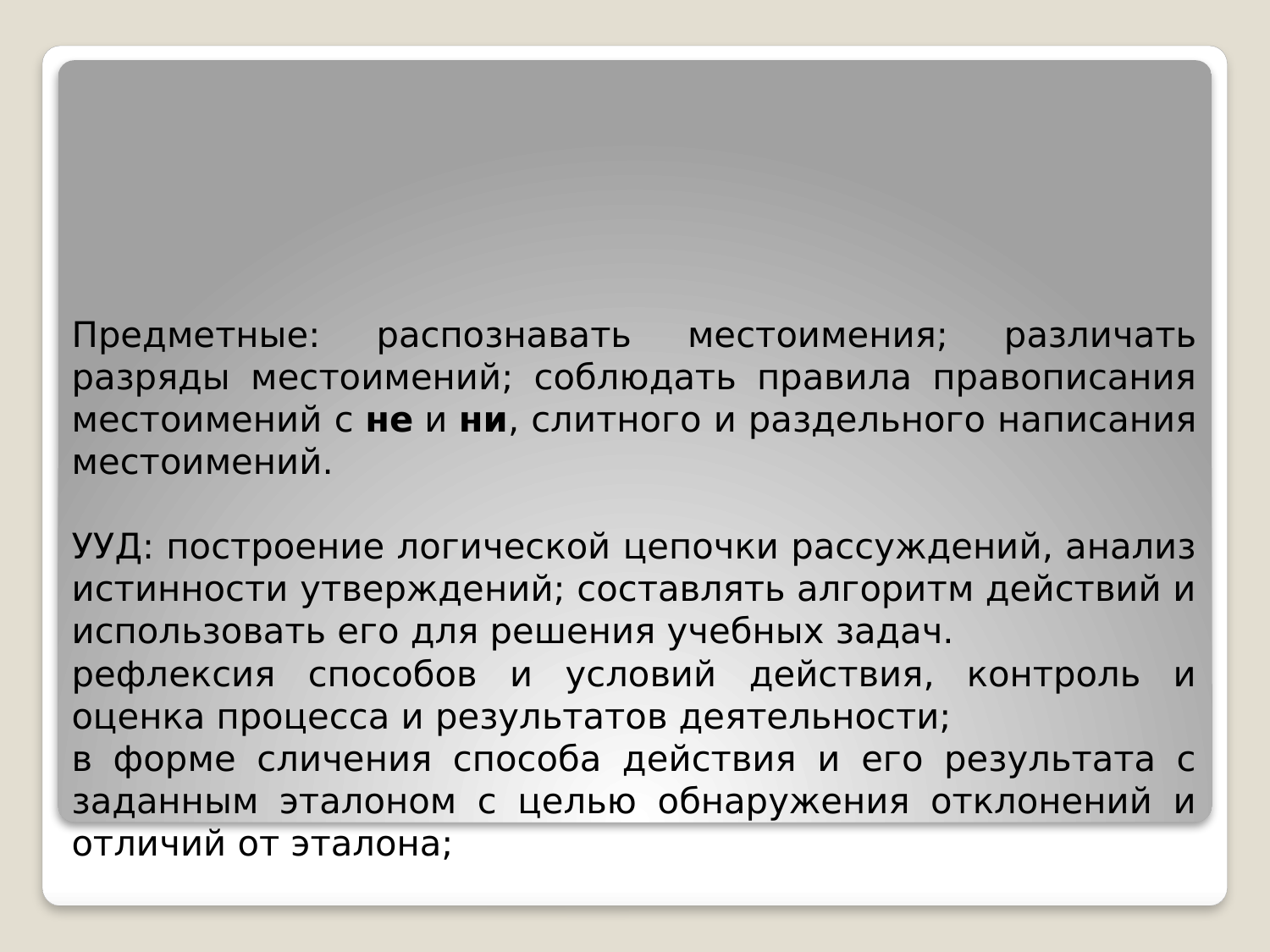

Предметные: распознавать местоимения; различать разряды местоимений; соблюдать правила правописания местоимений с не и ни, слитного и раздельного написания местоимений.

УУД: построение логической цепочки рассуждений, анализ истинности утверждений; составлять алгоритм действий и использовать его для решения учебных задач.
рефлексия способов и условий действия, контроль и оценка процесса и результатов деятельности;
в форме сличения способа действия и его результата с заданным эталоном с целью обнаружения отклонений и отличий от эталона;